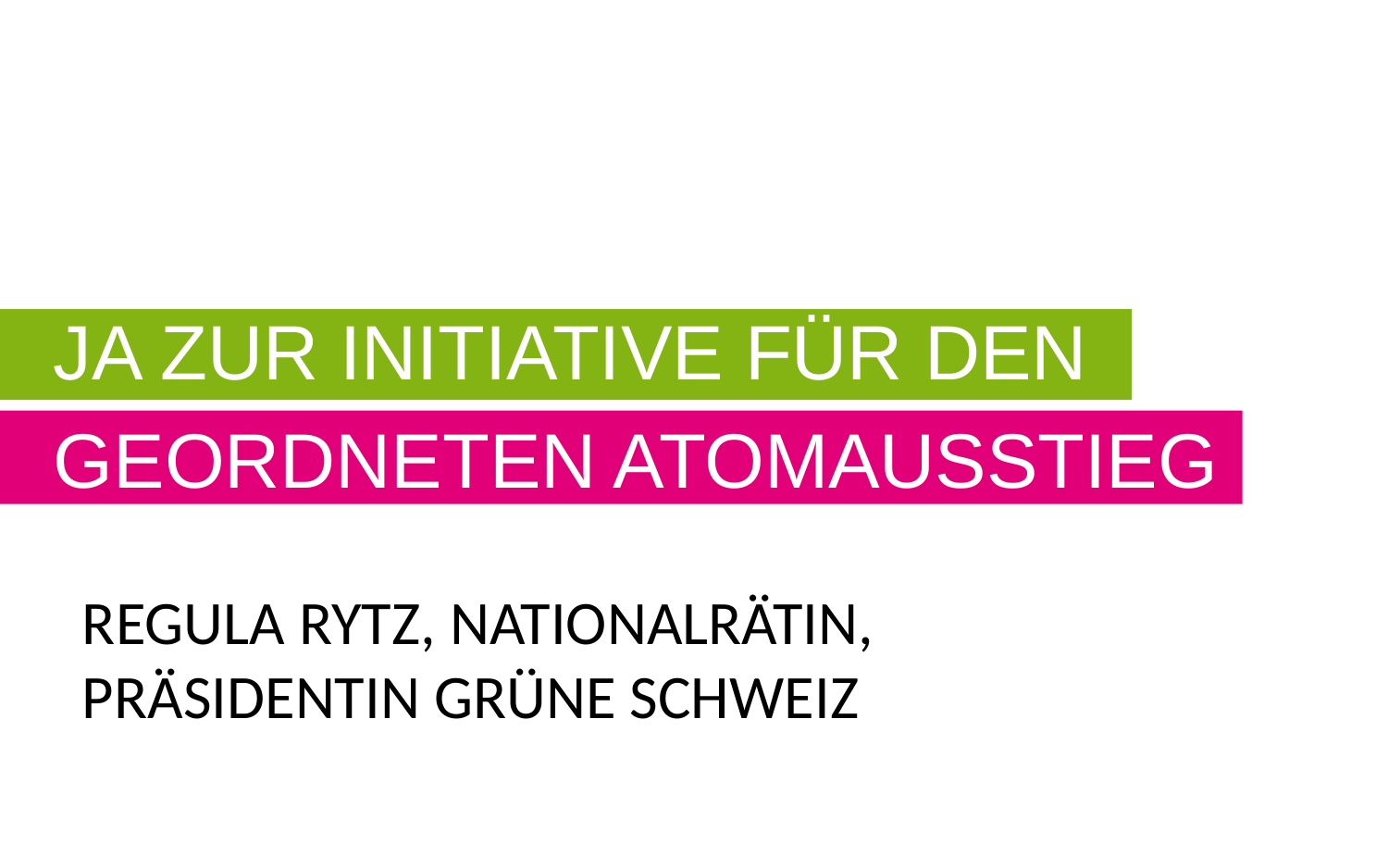

# Ja zur Initiative für den
Geordneten Atomausstieg
Regula Rytz, nationalrÄtin, PrÄsidentin Grüne Schweiz